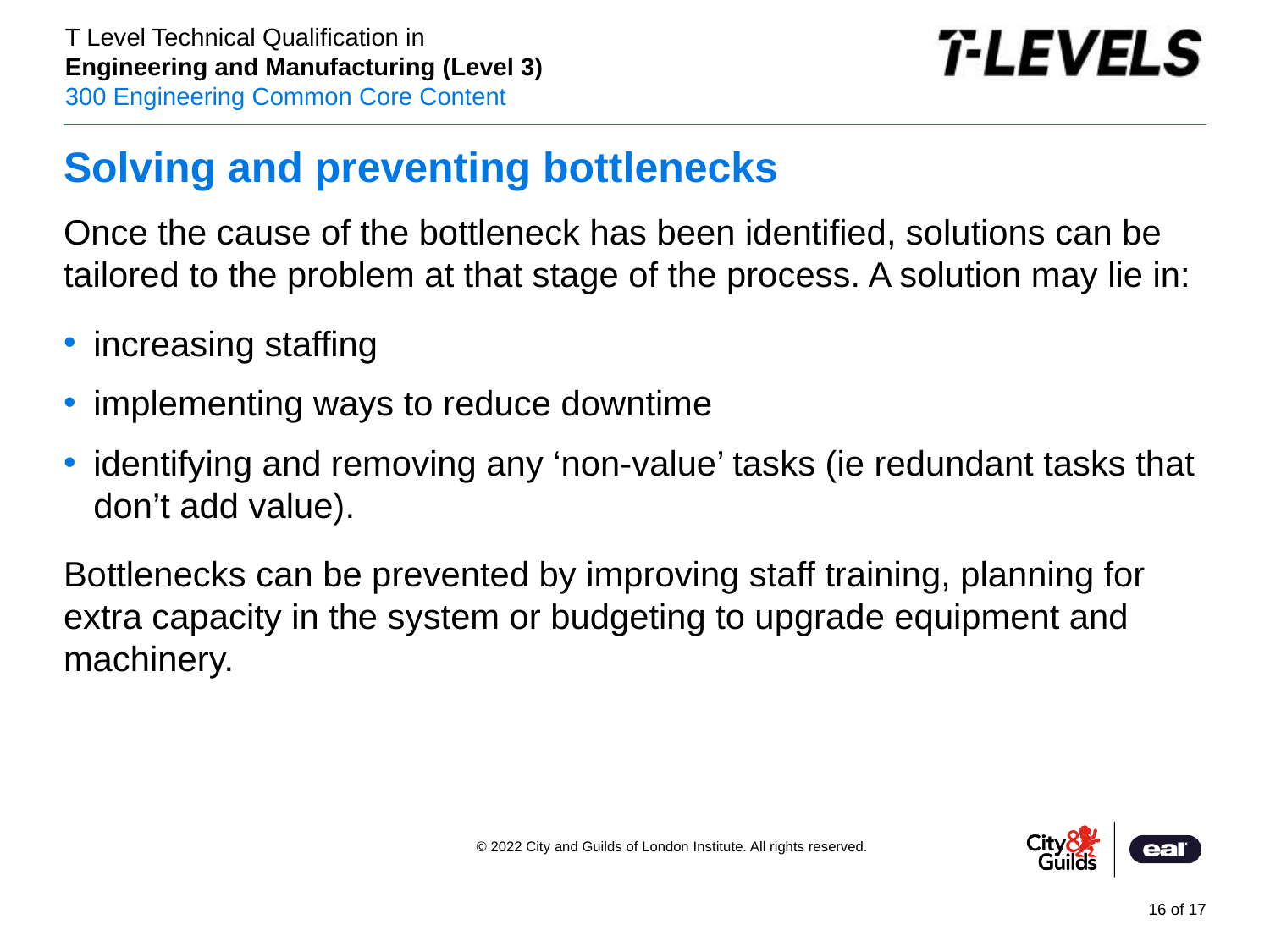

# Solving and preventing bottlenecks
Once the cause of the bottleneck has been identified, solutions can be tailored to the problem at that stage of the process. A solution may lie in:
increasing staffing
implementing ways to reduce downtime
identifying and removing any ‘non-value’ tasks (ie redundant tasks that don’t add value).
Bottlenecks can be prevented by improving staff training, planning for extra capacity in the system or budgeting to upgrade equipment and machinery.